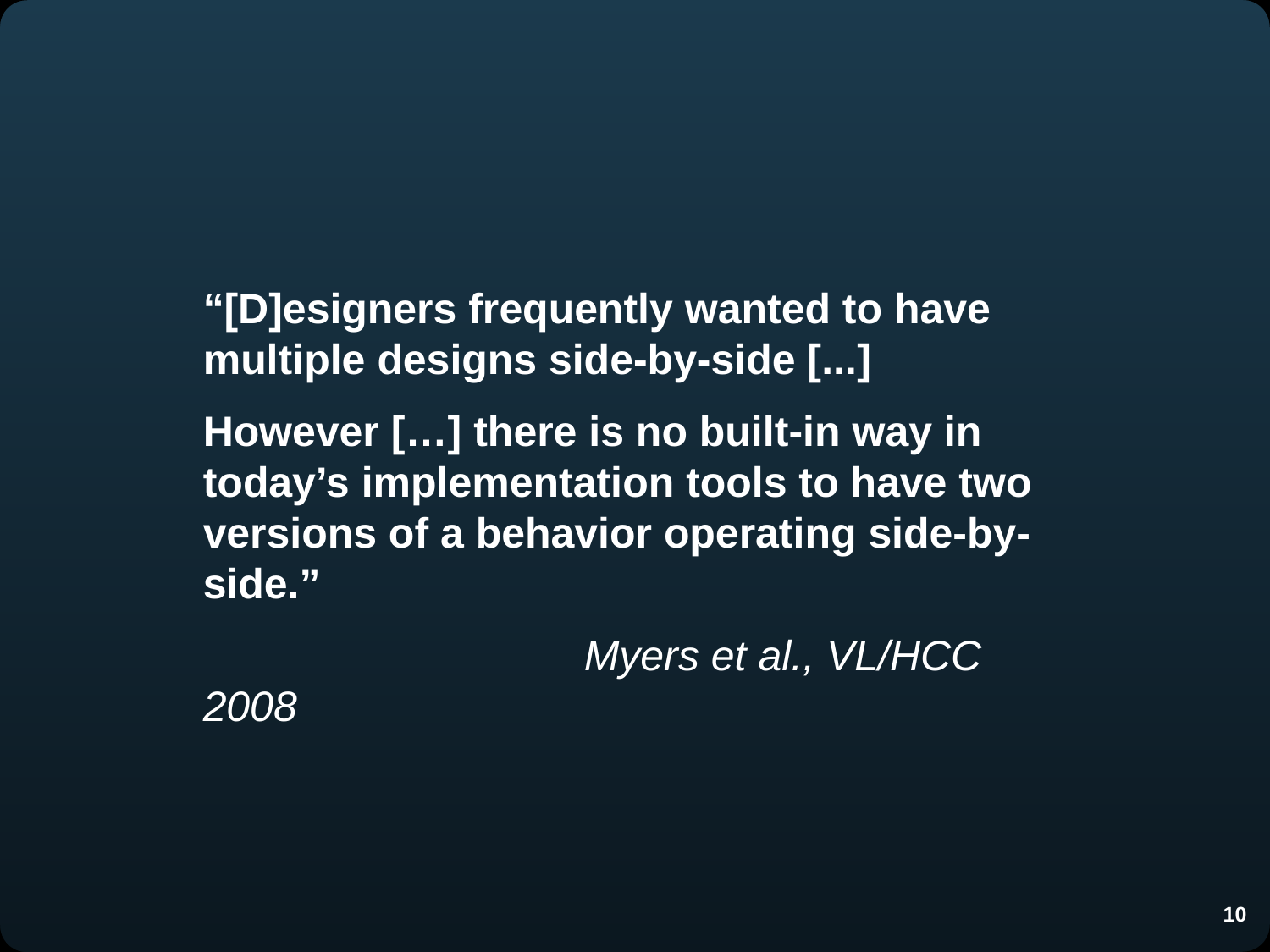

#
“[D]esigners frequently wanted to have multiple designs side-by-side [...]
However […] there is no built-in way in today’s implementation tools to have two versions of a behavior operating side-by-side.”
			Myers et al., VL/HCC 2008
10